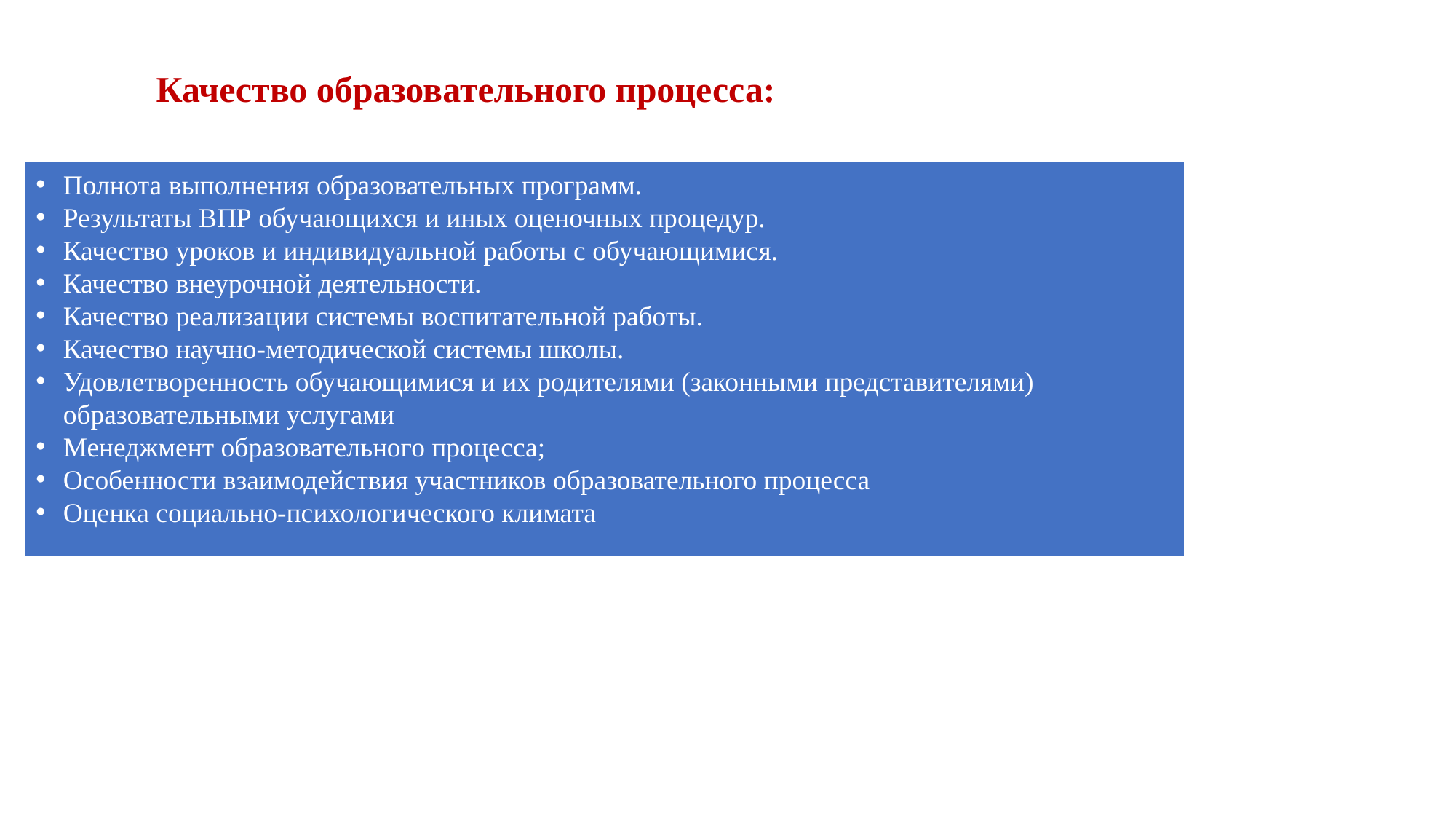

# Качество образовательного процесса:
Полнота выполнения образовательных программ.
Результаты ВПР обучающихся и иных оценочных процедур.
Качество уроков и индивидуальной работы с обучающимися.
Качество внеурочной деятельности.
Качество реализации системы воспитательной работы.
Качество научно-методической системы школы.
Удовлетворенность обучающимися и их родителями (законными представителями) образовательными услугами
Менеджмент образовательного процесса;
Особенности взаимодействия участников образовательного процесса
Оценка социально-психологического климата